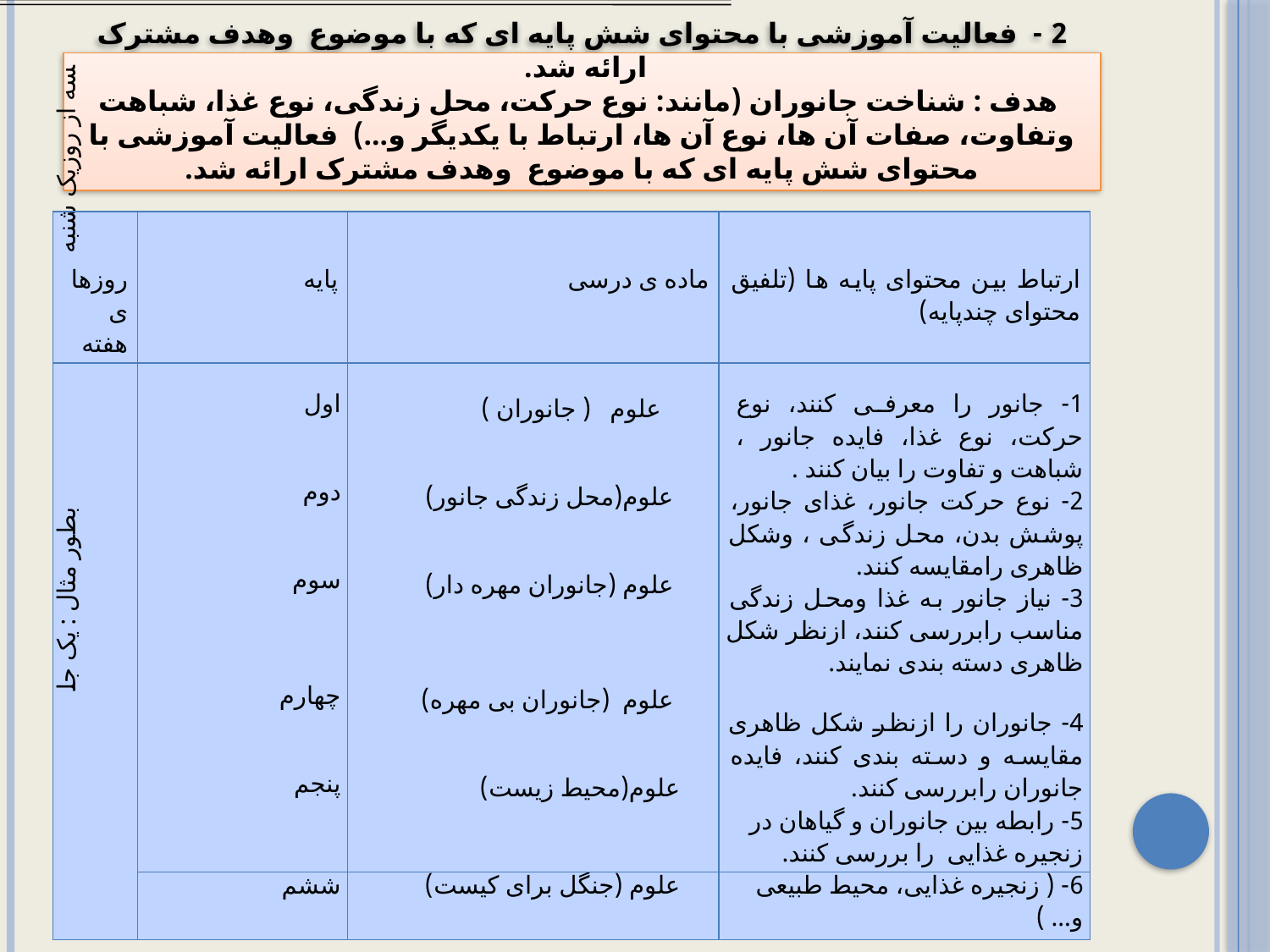

# 2 -  فعالیت آموزشی با محتوای شش پایه ای که با موضوع  وهدف مشترک ارائه شد. هدف : شناخت جانوران (مانند: نوع حرکت، محل زندگی، نوع غذا، شباهت وتفاوت، صفات آن ها، نوع آن ها، ارتباط با یکدیگر و...)  فعالیت آموزشی با محتوای شش پایه ای که با موضوع  وهدف مشترک ارائه شد.
| روزهای هفته | پایه | ماده ی درسی | ارتباط بین محتوای پایه ها (تلفیق محتوای چندپایه) |
| --- | --- | --- | --- |
| بطور مثال : یک جلسه از روزیک شنبه | اول دوم سوم چهارم پنجم | علوم ( جانوران ) علوم(محل زندگی جانور) علوم (جانوران مهره دار) علوم (جانوران بی مهره) علوم(محیط زیست) | 1- جانور را معرفی کنند، نوع حرکت، نوع غذا، فایده جانور ، شباهت و تفاوت را بیان کنند . 2- نوع حرکت جانور، غذای جانور، پوشش بدن، محل زندگی ، وشکل ظاهری رامقایسه کنند. 3- نیاز جانور به غذا ومحل زندگی مناسب رابررسی کنند، ازنظر شکل ظاهری دسته بندی نمایند. 4- جانوران را ازنظر شکل ظاهری مقایسه و دسته بندی کنند، فایده جانوران رابررسی کنند. 5- رابطه بین جانوران و گیاهان در زنجیره غذایی را بررسی کنند. |
|  | ششم | علوم (جنگل برای کیست) | 6- ( زنجیره غذایی، محیط طبیعی و... ) |